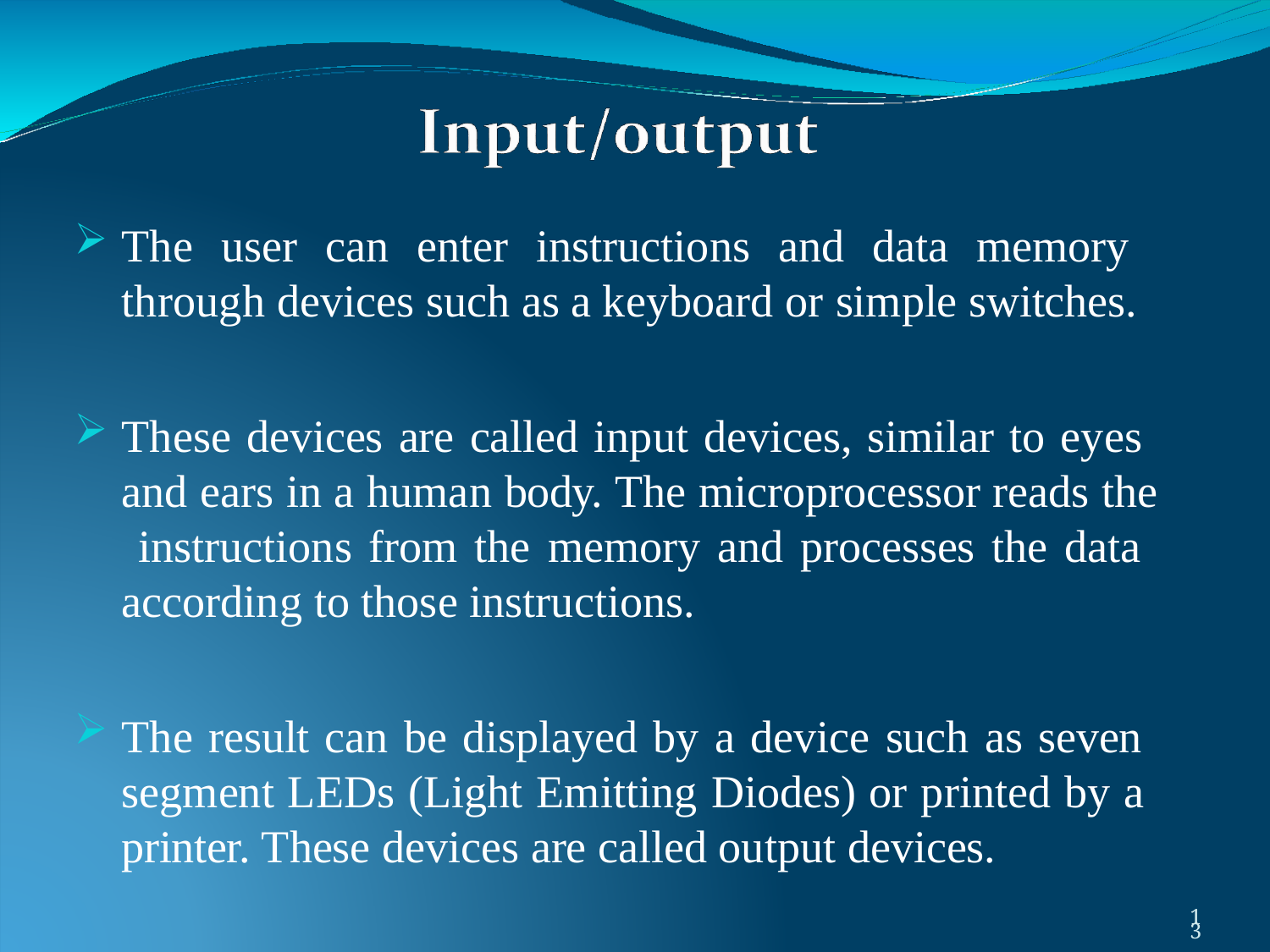

The user can enter instructions and data memory  through devices such as a keyboard or simple switches.

These devices are called input devices, similar to eyes  and ears in a human body. The microprocessor reads the  instructions from the memory and processes the data  according to those instructions.

The result can be displayed by a device such as seven  segment LEDs (Light Emitting Diodes) or printed by a  printer. These devices are called output devices.
13